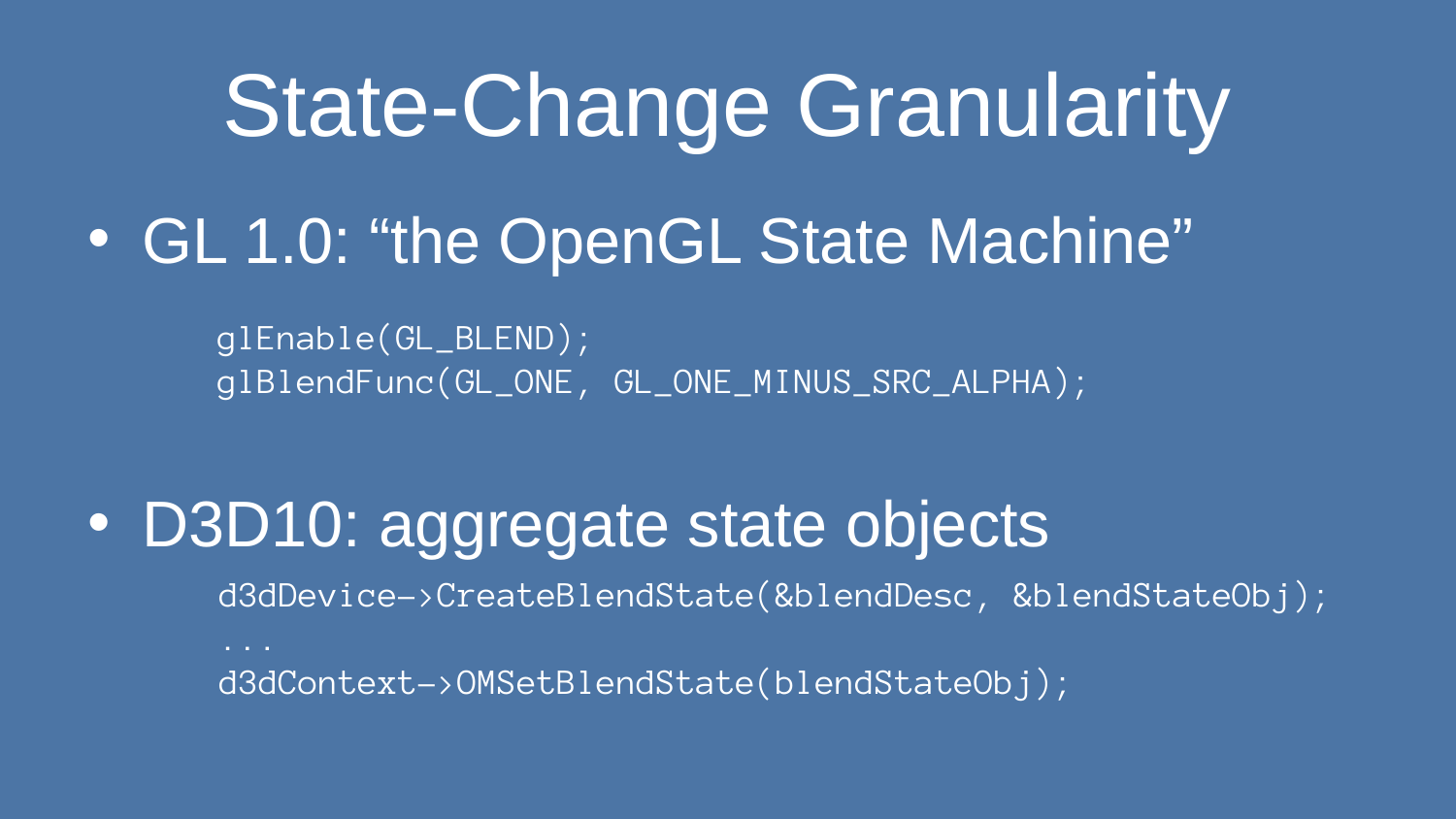

# State-Change Granularity
GL 1.0: “the OpenGL State Machine”

D3D10: aggregate state objects
glEnable(GL_BLEND);
glBlendFunc(GL_ONE, GL_ONE_MINUS_SRC_ALPHA);
d3dDevice->CreateBlendState(&blendDesc, &blendStateObj);
...
d3dContext->OMSetBlendState(blendStateObj);